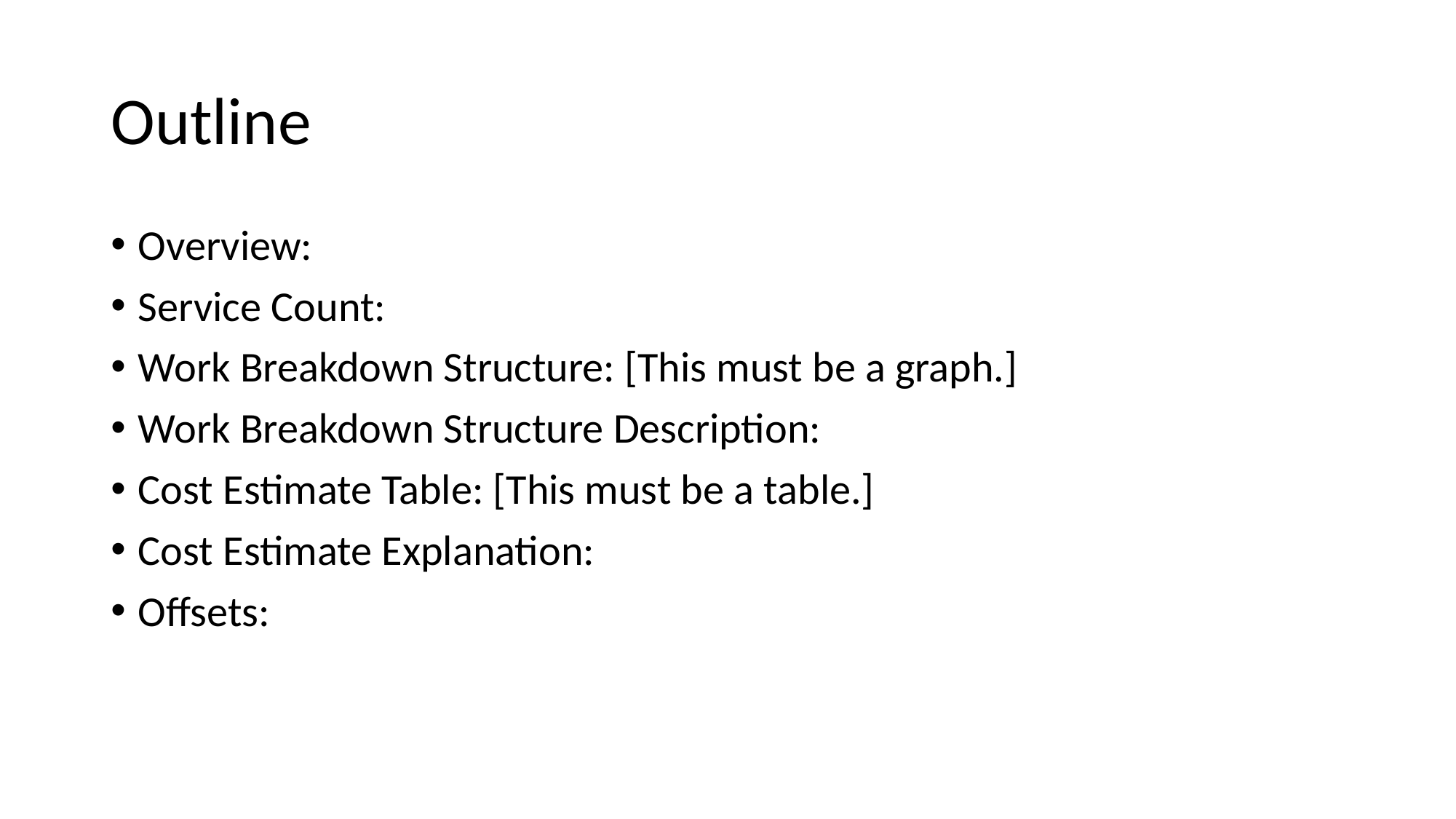

# Outline
Overview:
Service Count:
Work Breakdown Structure: [This must be a graph.]
Work Breakdown Structure Description:
Cost Estimate Table: [This must be a table.]
Cost Estimate Explanation:
Offsets: